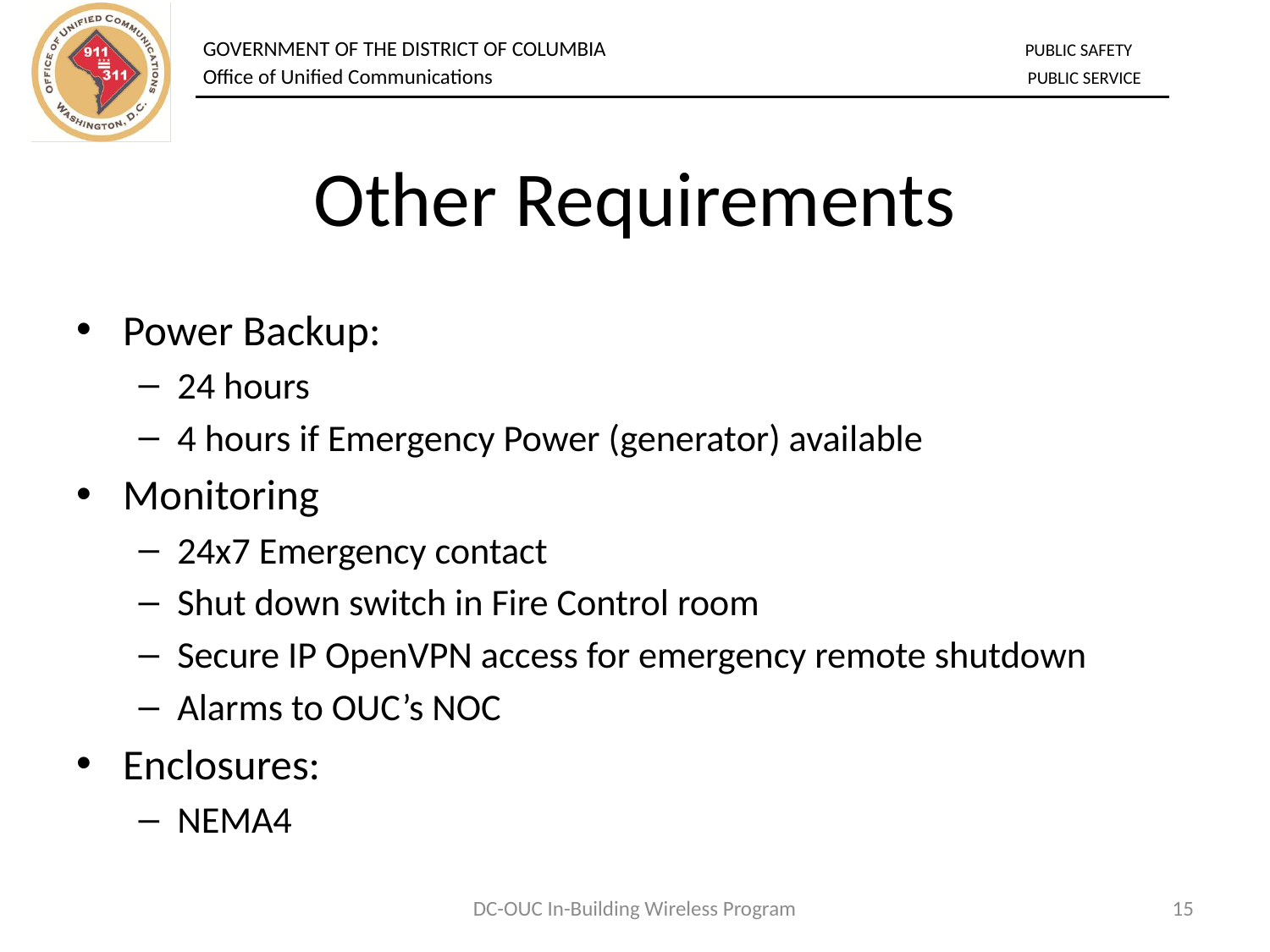

# Other Requirements
Power Backup:
24 hours
4 hours if Emergency Power (generator) available
Monitoring
24x7 Emergency contact
Shut down switch in Fire Control room
Secure IP OpenVPN access for emergency remote shutdown
Alarms to OUC’s NOC
Enclosures:
NEMA4

DC-OUC In-Building Wireless Program
15